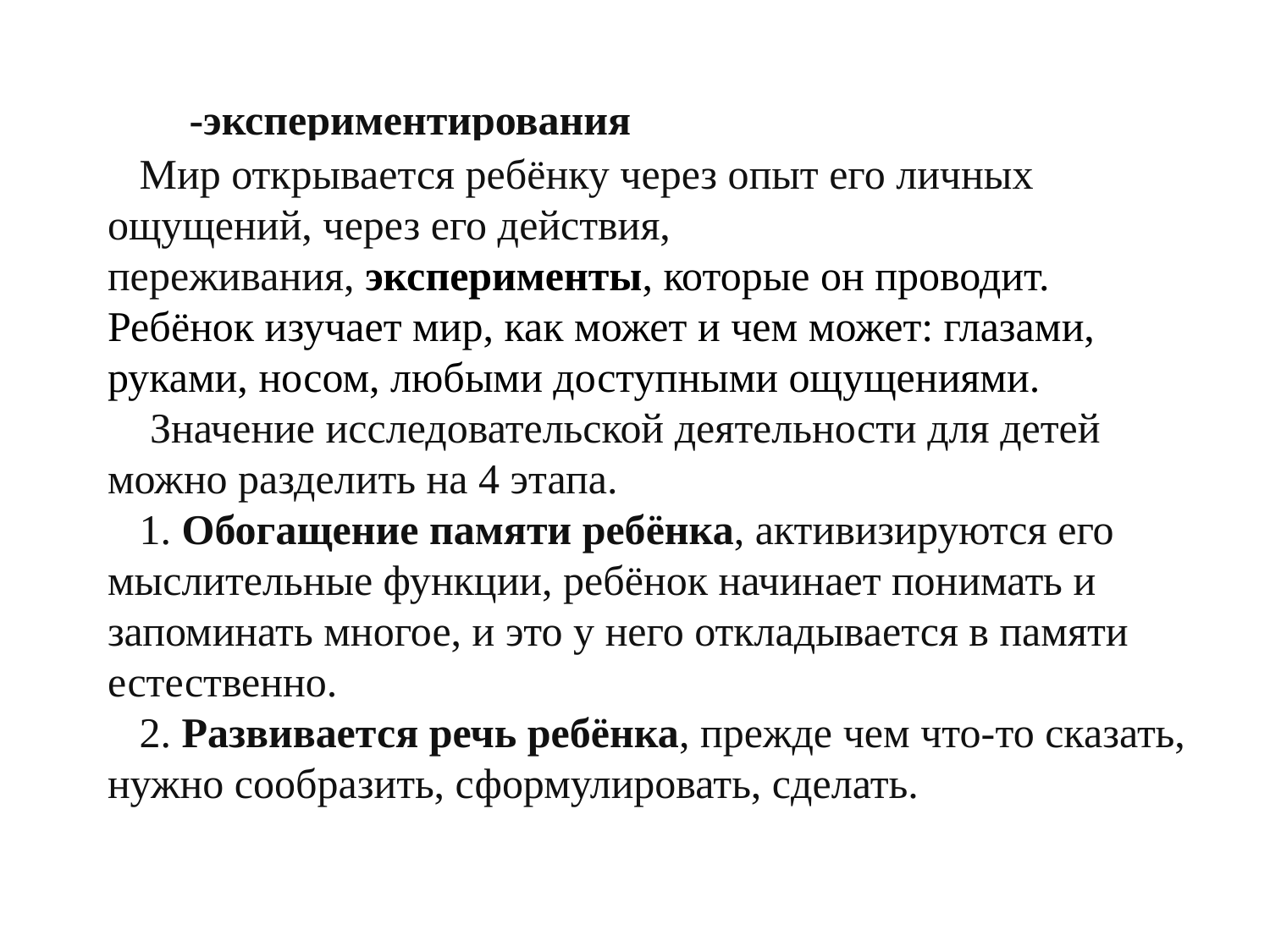

-экспериментирования

Мир открывается ребёнку через опыт его личных ощущений, через его действия, переживания, эксперименты, которые он проводит. Ребёнок изучает мир, как может и чем может: глазами, руками, носом, любыми доступными ощущениями.
 Значение исследовательской деятельности для детей можно разделить на 4 этапа.
1. Обогащение памяти ребёнка, активизируются его мыслительные функции, ребёнок начинает понимать и запоминать многое, и это у него откладывается в памяти естественно.
2. Развивается речь ребёнка, прежде чем что-то сказать, нужно сообразить, сформулировать, сделать.